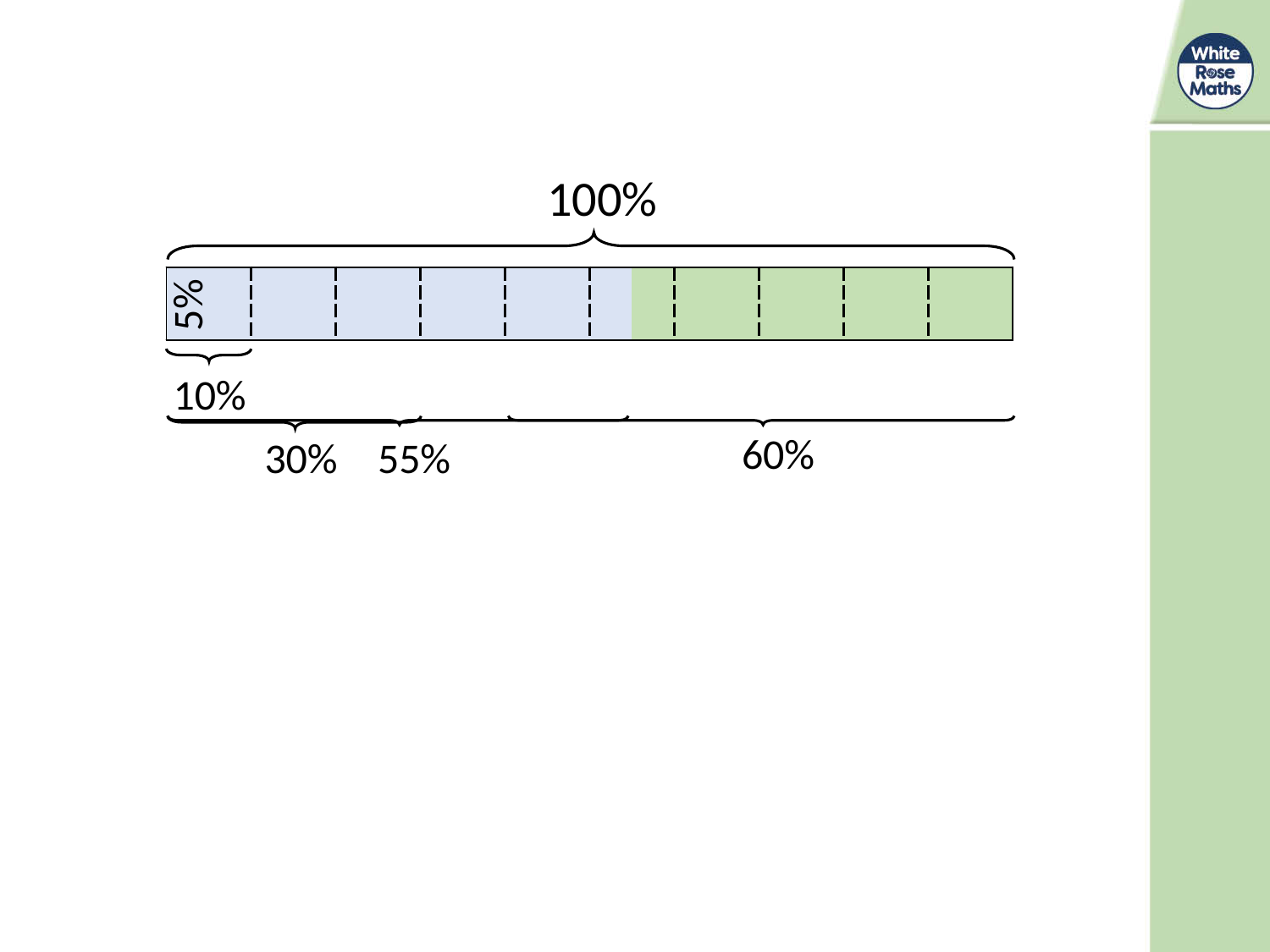

100%

|  |
| --- |
|  |  |  |  |  |  |  |  |  |  |
| --- | --- | --- | --- | --- | --- | --- | --- | --- | --- |
|  |  |  |  |  |  |  |  |  |  |
| --- | --- | --- | --- | --- | --- | --- | --- | --- | --- |
|  |  |  |  |  |  |  |  |  |  |
| --- | --- | --- | --- | --- | --- | --- | --- | --- | --- |
|  |  |  |  |  |  |  |  |  |  |  |
| --- | --- | --- | --- | --- | --- | --- | --- | --- | --- | --- |
|  |  |  |  |  |  |  |  |  |  |  |
| --- | --- | --- | --- | --- | --- | --- | --- | --- | --- | --- |
5%

10%
60%
30%
55%